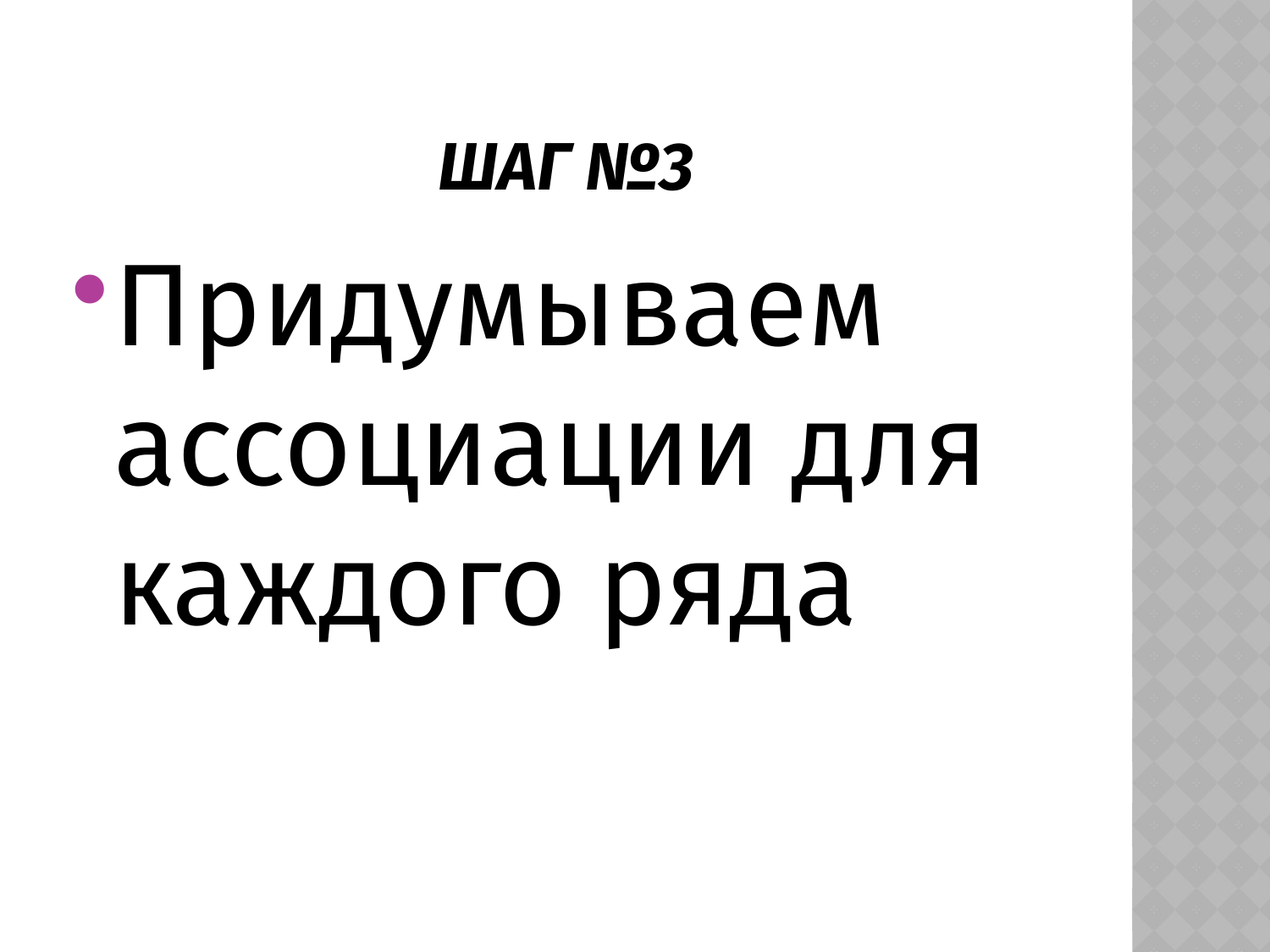

# Шаг №3
Придумываем ассоциации для каждого ряда